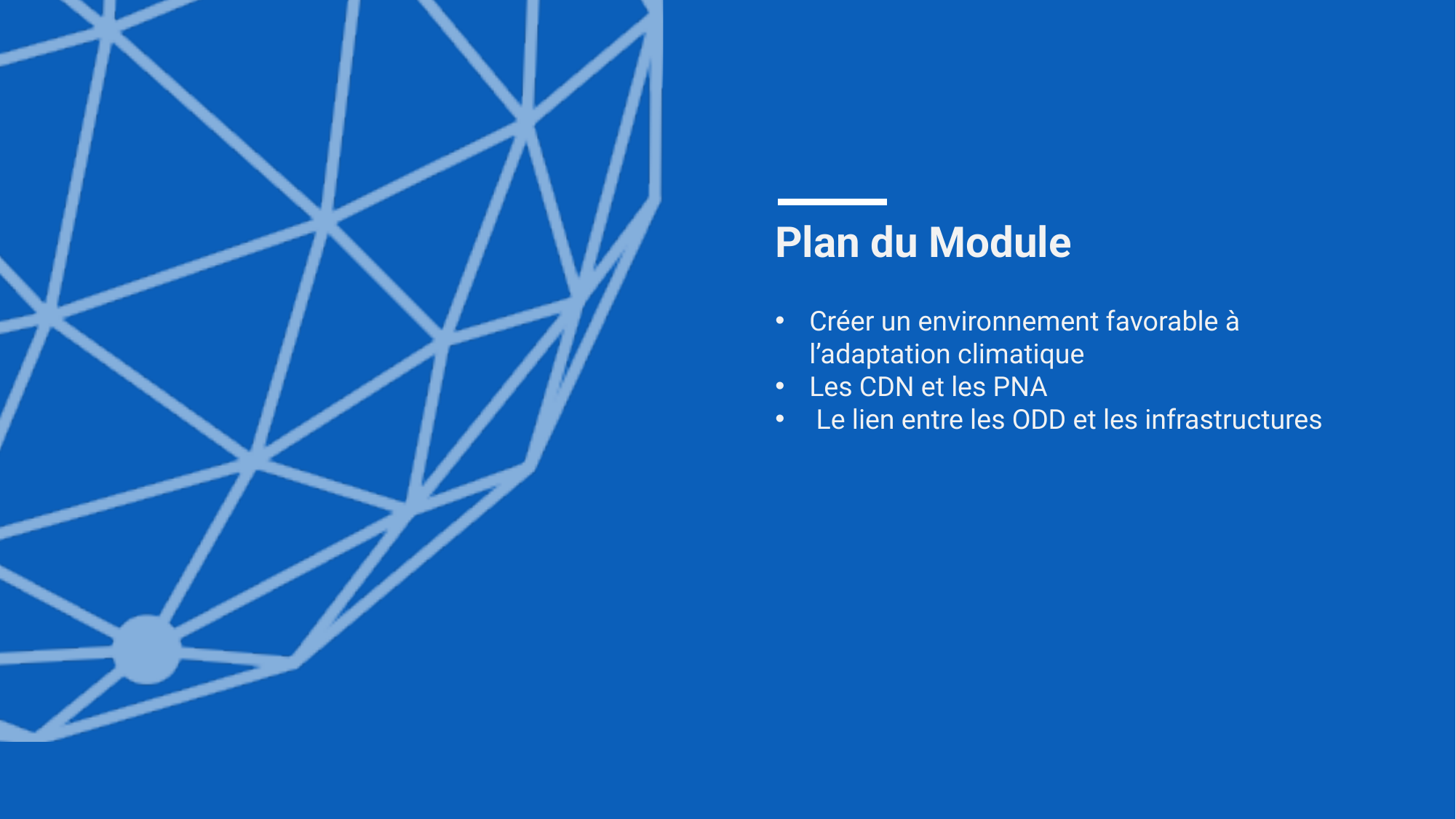

# Plan du Module
Créer un environnement favorable à l’adaptation climatique
Les CDN et les PNA
 Le lien entre les ODD et les infrastructures